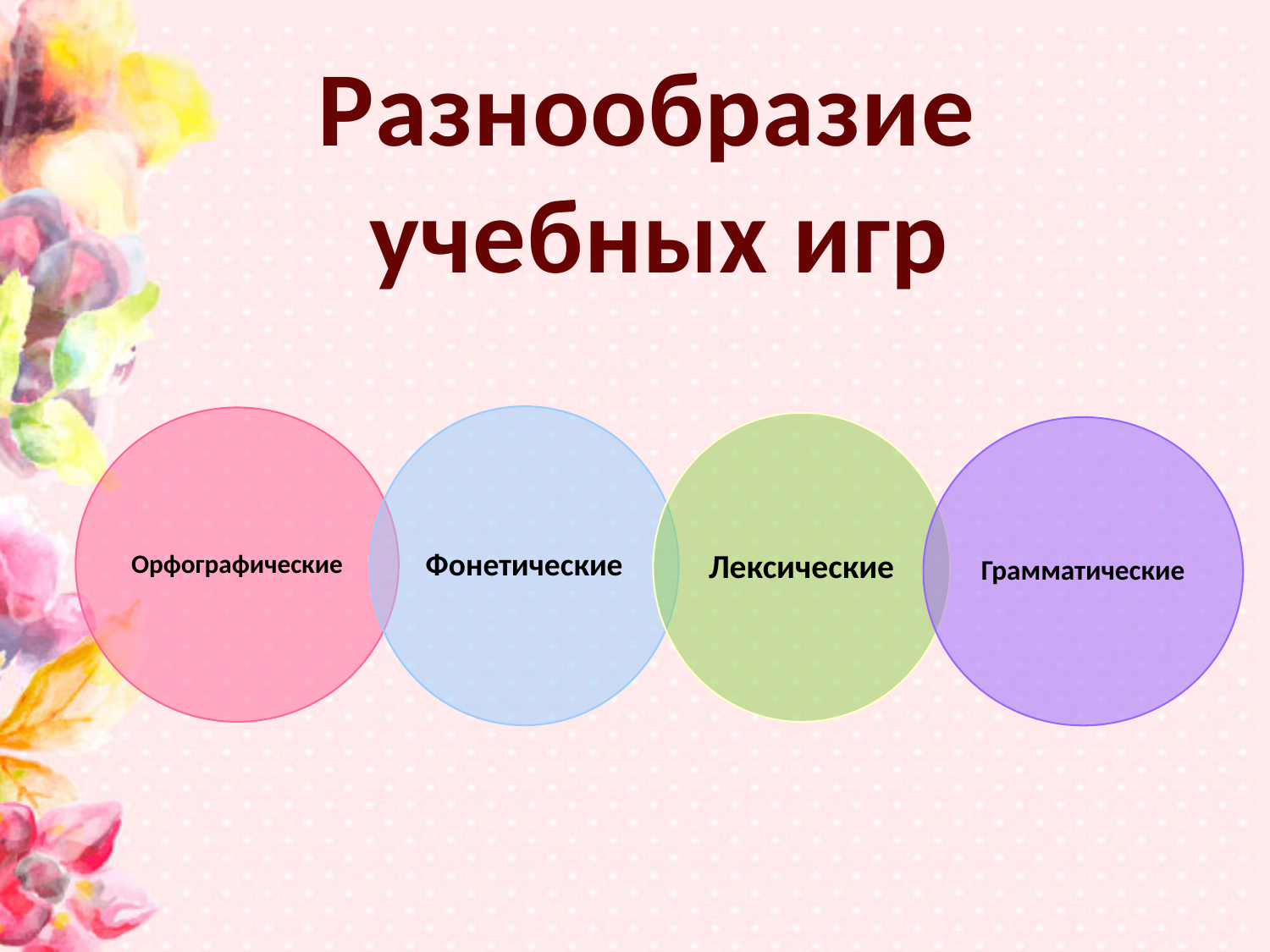

Разнообразие
учебных игр
Орфографические
Фонетические
Лексические
Грамматические